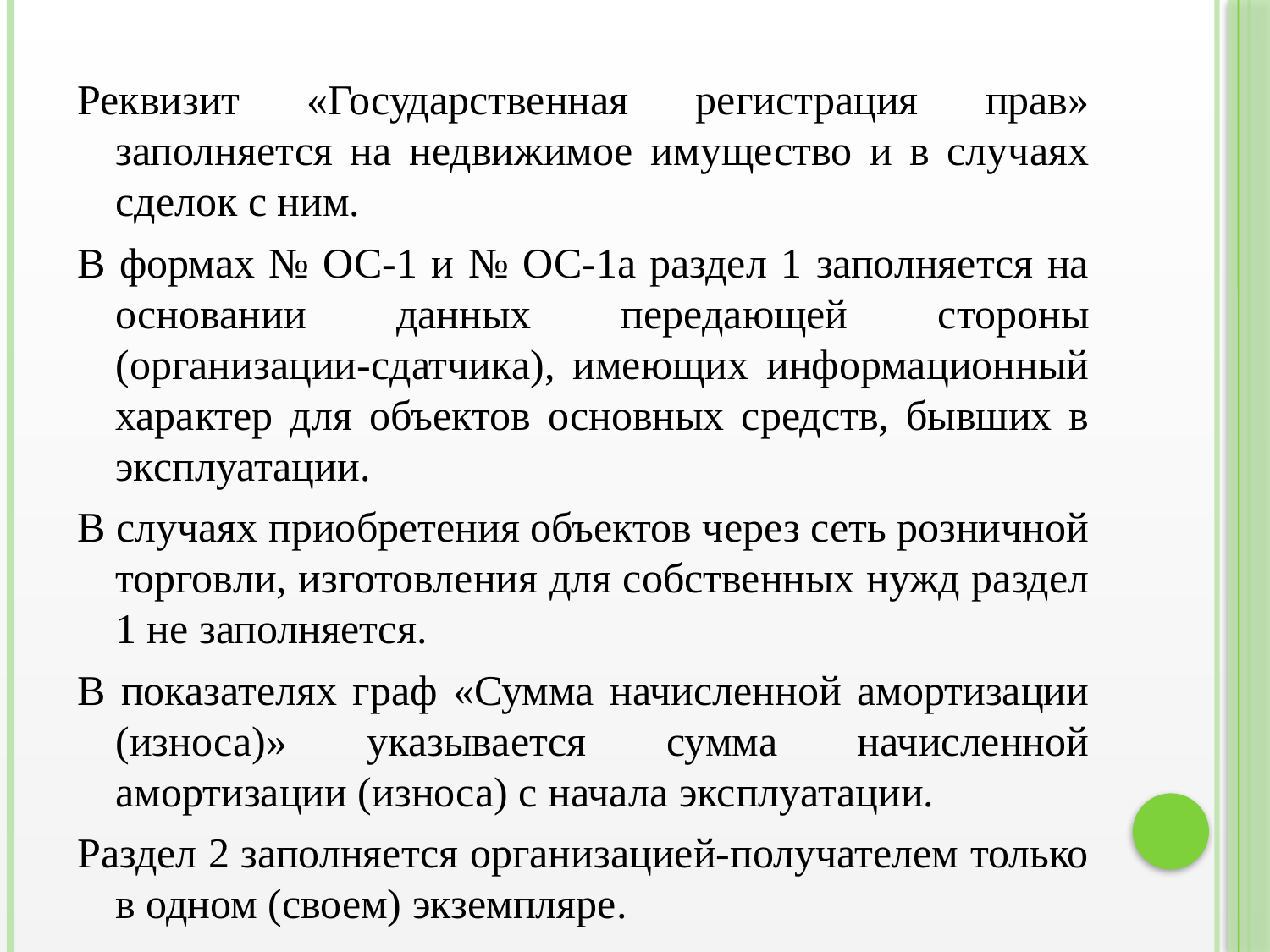

Реквизит «Государственная регистрация прав» заполняется на недвижимое имущество и в случаях сделок с ним.
В формах № ОС-1 и № ОС-1а раздел 1 заполняется на основании данных передающей стороны (организации-сдатчика), имеющих информационный характер для объектов основных средств, бывших в эксплуатации.
В случаях приобретения объектов через сеть розничной торговли, изготовления для собственных нужд раздел 1 не заполняется.
В показателях граф «Сумма начисленной амортизации (износа)» указывается сумма начисленной амортизации (износа) с начала эксплуатации.
Раздел 2 заполняется организацией-получателем только в одном (своем) экземпляре.